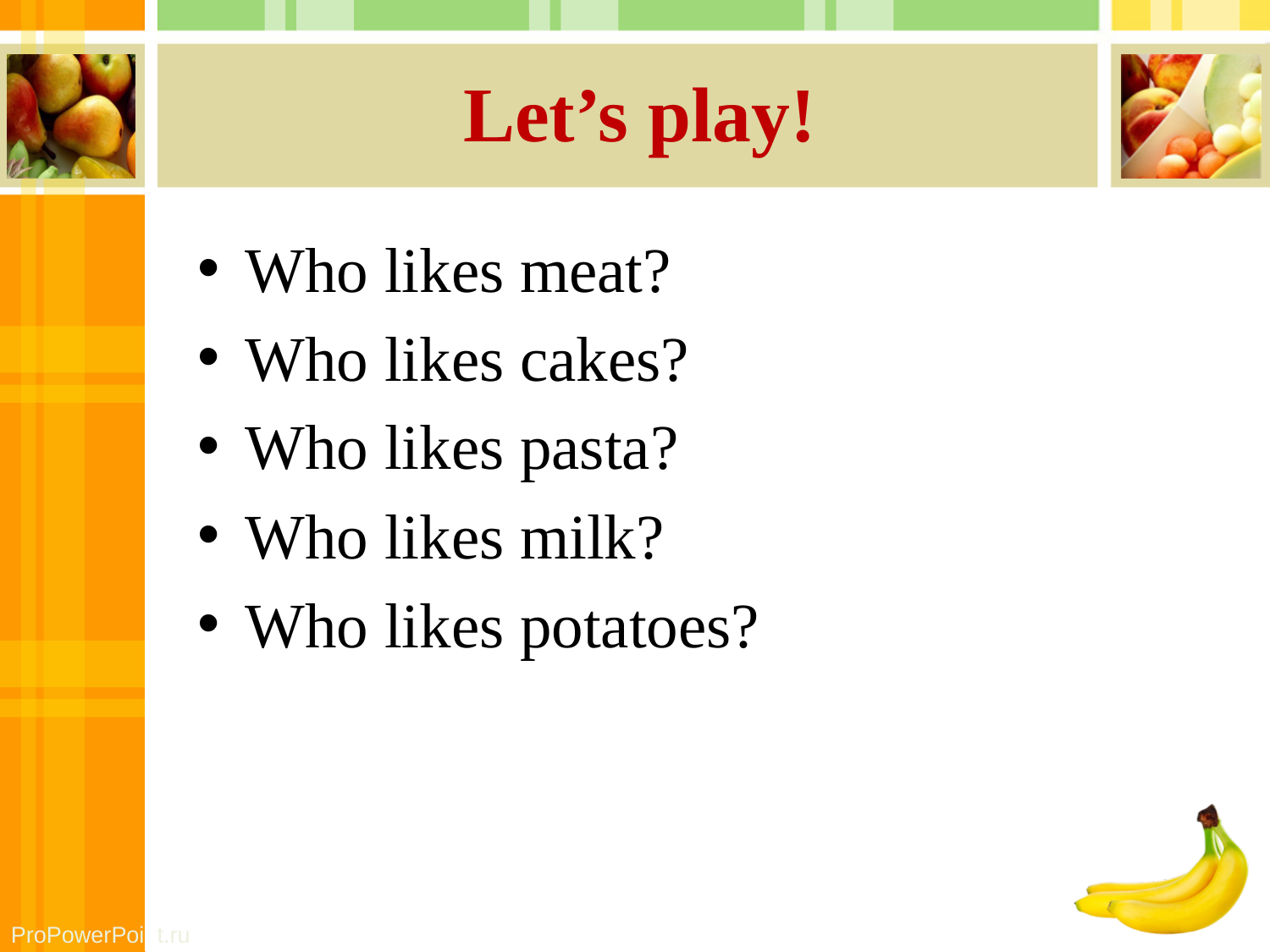

# Let’s play!
Who likes meat?
Who likes cakes?
Who likes pasta?
Who likes milk?
Who likes potatoes?